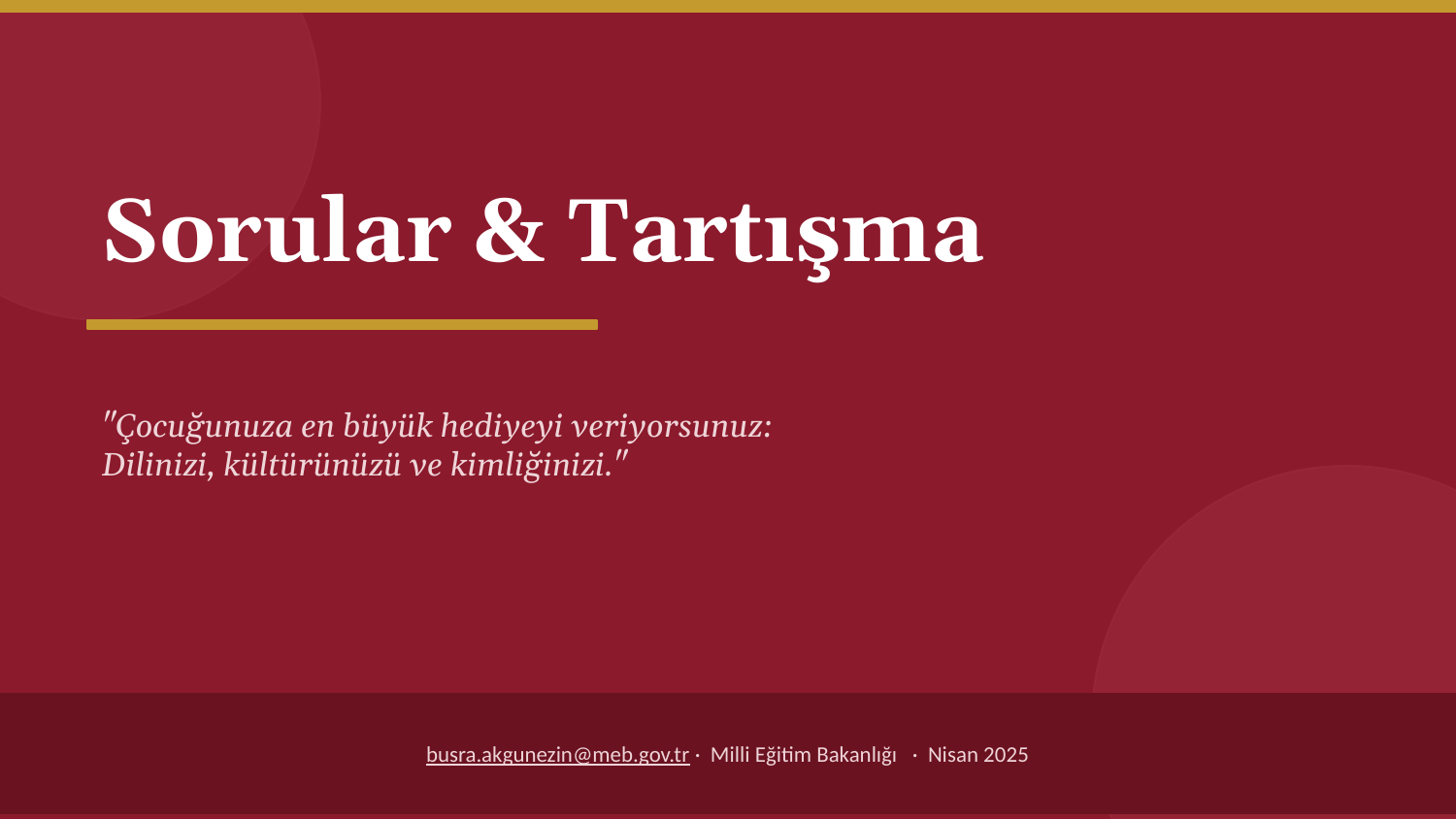

Sorular & Tartışma

"Çocuğunuza en büyük hediyeyi veriyorsunuz:
Dilinizi, kültürünüzü ve kimliğinizi."

busra.akgunezin@meb.gov.tr ·  Milli Eğitim Bakanlığı   ·  Nisan 2025